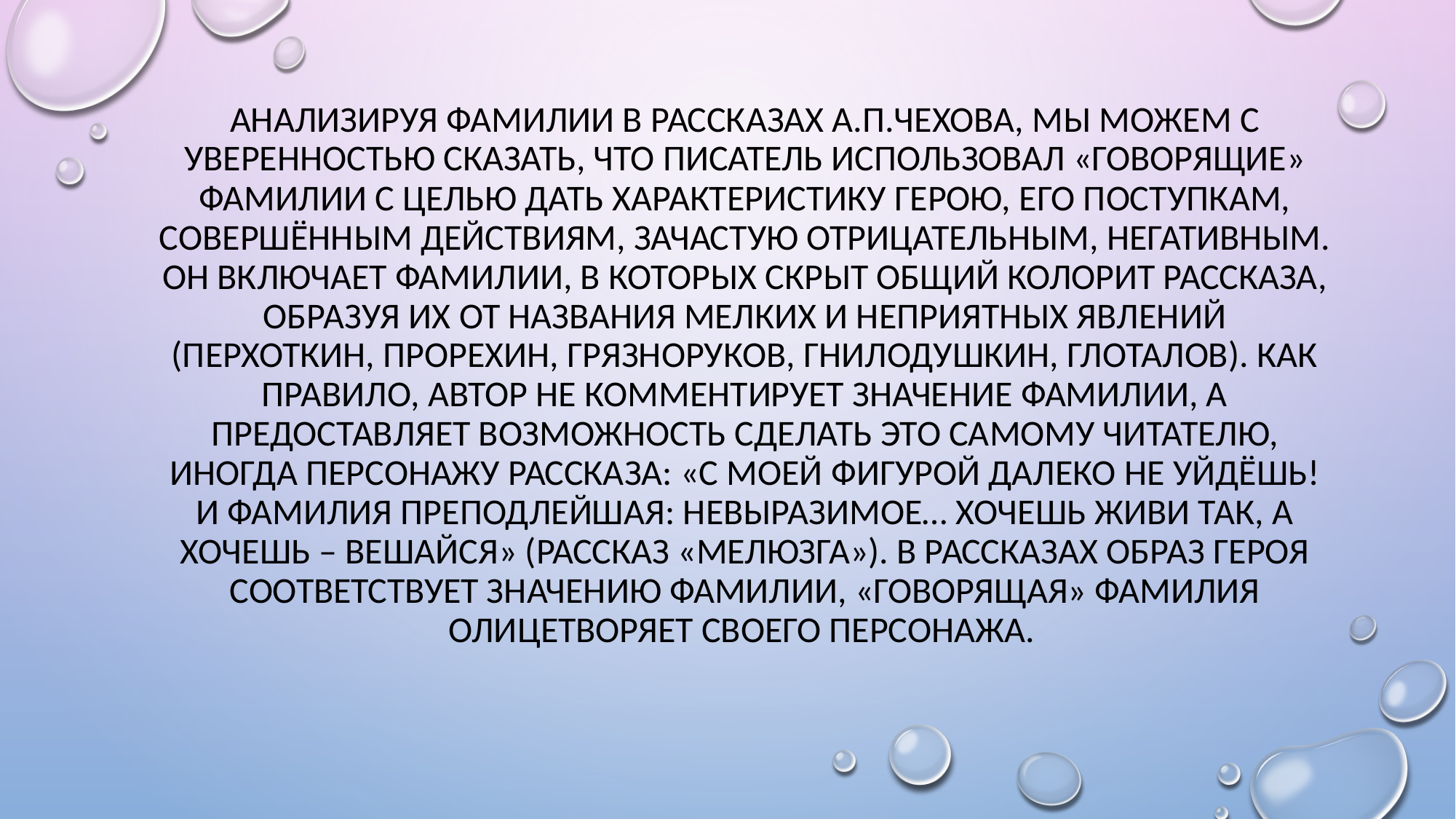

# Анализируя фамилии в рассказах А.П.Чехова, мы можем с уверенностью сказать, что писатель использовал «говорящие» фамилии с целью дать характеристику герою, его поступкам, совершённым действиям, зачастую отрицательным, негативным. Он включает фамилии, в которых скрыт общий колорит рассказа, образуя их от названия мелких и неприятных явлений (Перхоткин, Прорехин, Грязноруков, Гнилодушкин, Глоталов). Как правило, автор не комментирует значение фамилии, а предоставляет возможность сделать это самому читателю, иногда персонажу рассказа: «С моей фигурой далеко не уйдёшь! И фамилия преподлейшая: Невыразимое… Хочешь живи так, а хочешь – вешайся» (рассказ «Мелюзга»). В рассказах образ героя соответствует значению фамилии, «говорящая» фамилия олицетворяет своего персонажа.